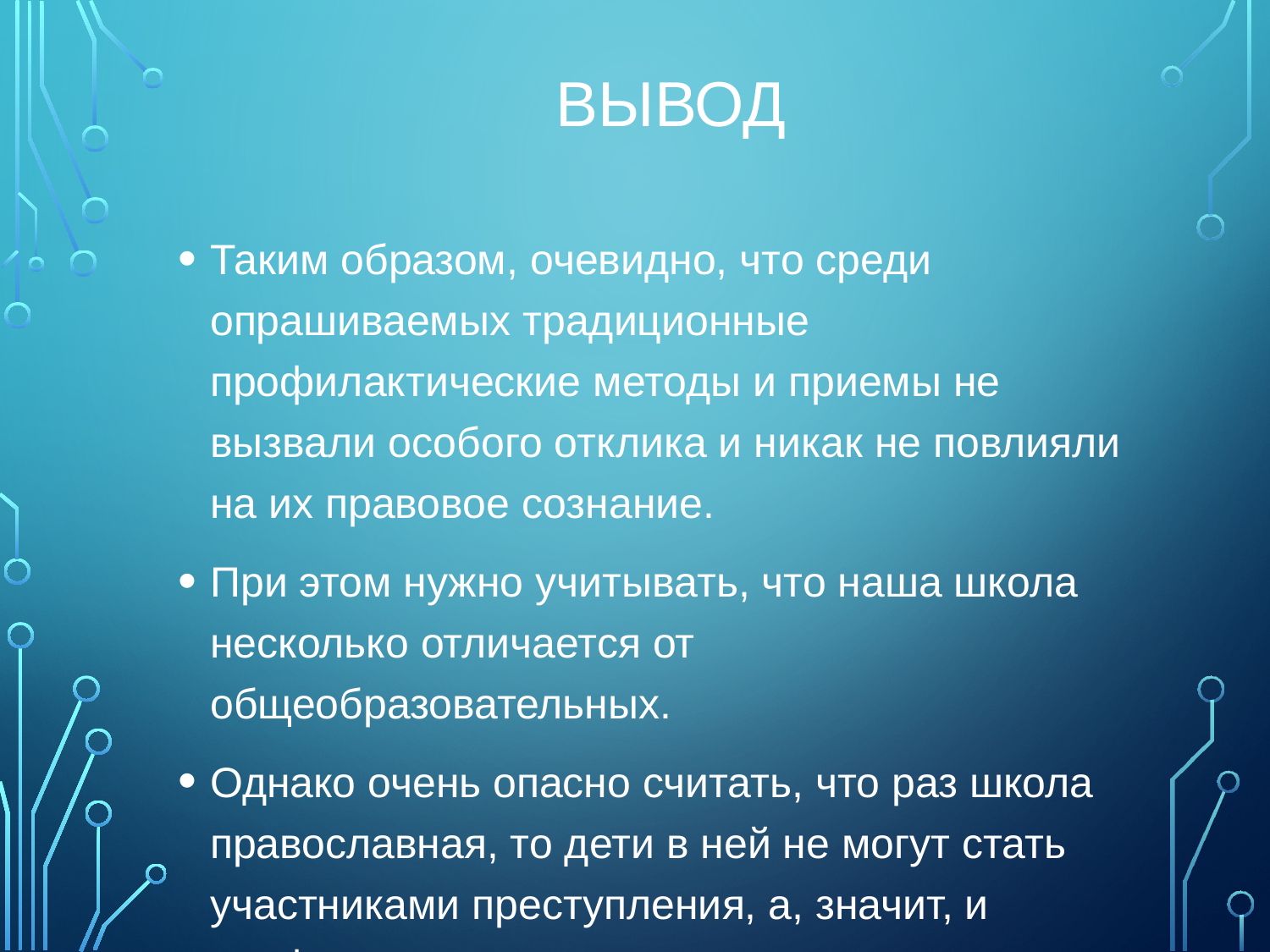

# Вывод
Таким образом, очевидно, что среди опрашиваемых традиционные профилактические методы и приемы не вызвали особого отклика и никак не повлияли на их правовое сознание.
При этом нужно учитывать, что наша школа несколько отличается от общеобразовательных.
Однако очень опасно считать, что раз школа православная, то дети в ней не могут стать участниками преступления, а, значит, и профилактика не так важна, как в других школах.